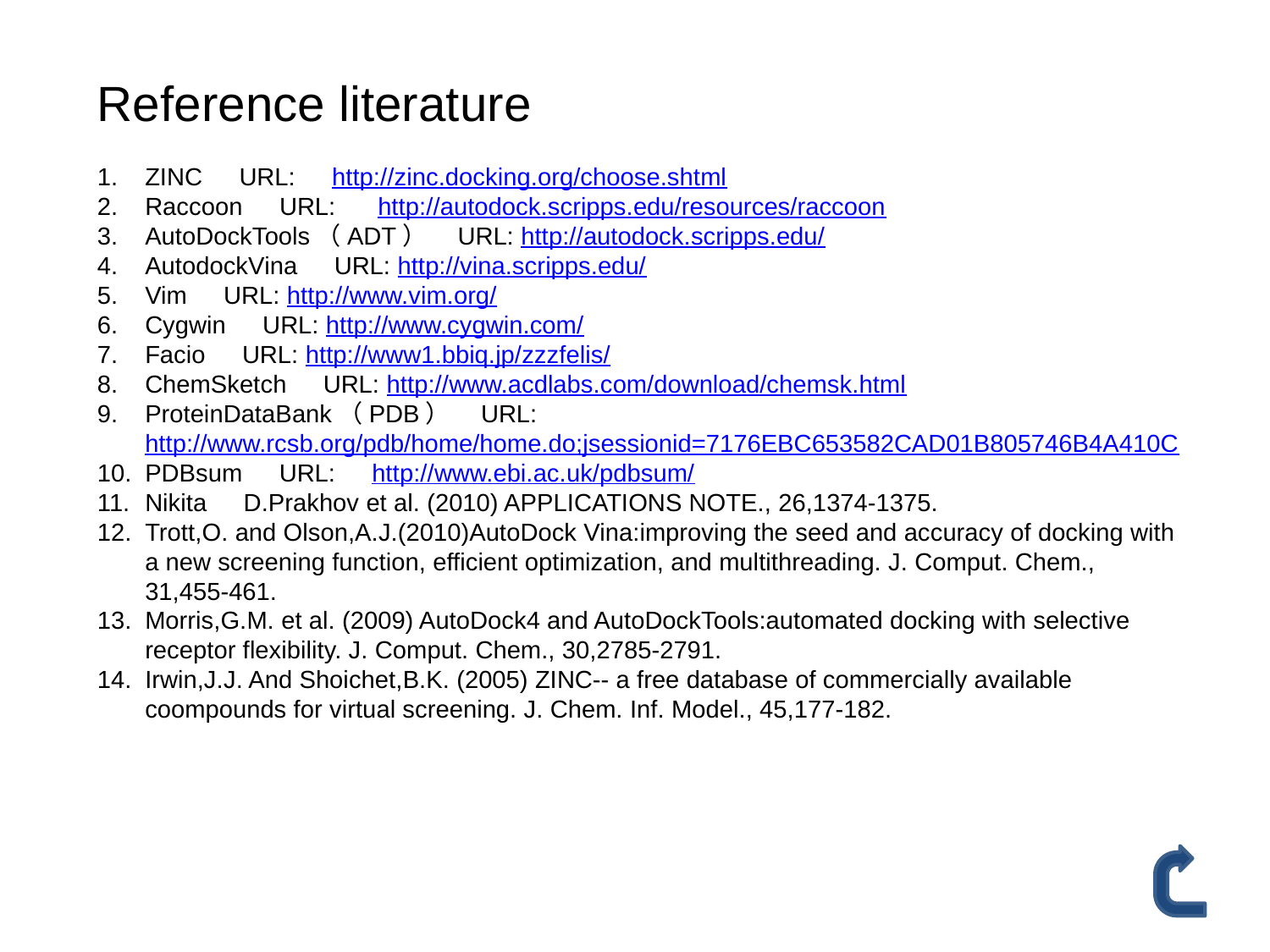

Reference literature

ZINC　URL:　http://zinc.docking.org/choose.shtml
Raccoon　URL:　 http://autodock.scripps.edu/resources/raccoon
AutoDockTools（ADT）　URL: http://autodock.scripps.edu/
AutodockVina　URL: http://vina.scripps.edu/
Vim　URL: http://www.vim.org/
Cygwin　URL: http://www.cygwin.com/
Facio　URL: http://www1.bbiq.jp/zzzfelis/
ChemSketch　URL: http://www.acdlabs.com/download/chemsk.html
ProteinDataBank（PDB）　URL:　http://www.rcsb.org/pdb/home/home.do;jsessionid=7176EBC653582CAD01B805746B4A410C
PDBsum　URL:　http://www.ebi.ac.uk/pdbsum/
Nikita　D.Prakhov et al. (2010) APPLICATIONS NOTE., 26,1374-1375.
Trott,O. and Olson,A.J.(2010)AutoDock Vina:improving the seed and accuracy of docking with a new screening function, efficient optimization, and multithreading. J. Comput. Chem., 31,455-461.
Morris,G.M. et al. (2009) AutoDock4 and AutoDockTools:automated docking with selective receptor flexibility. J. Comput. Chem., 30,2785-2791.
Irwin,J.J. And Shoichet,B.K. (2005) ZINC-- a free database of commercially available coompounds for virtual screening. J. Chem. Inf. Model., 45,177-182.